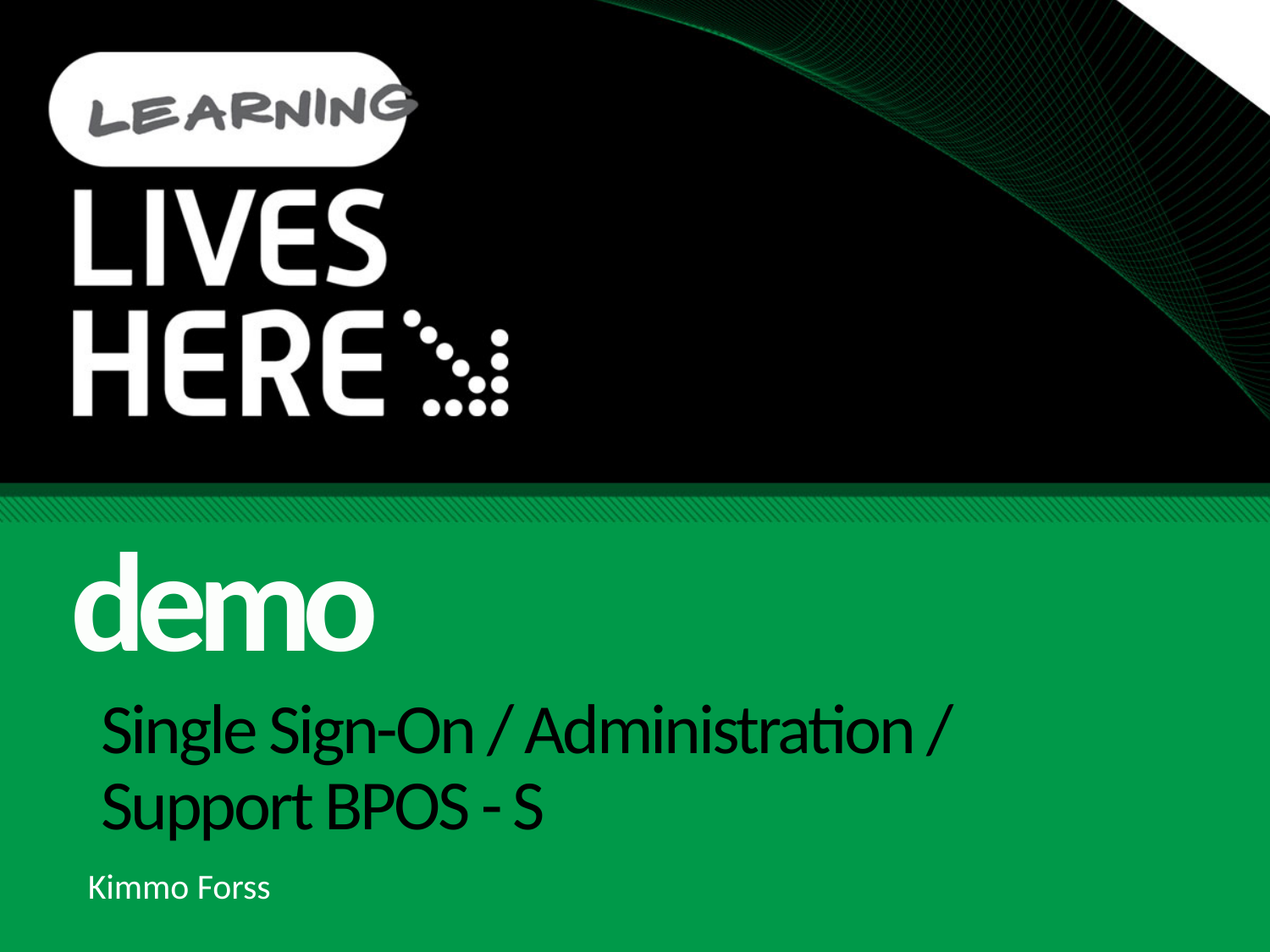

demo
# Single Sign-On / Administration / Support BPOS - S
Kimmo Forss